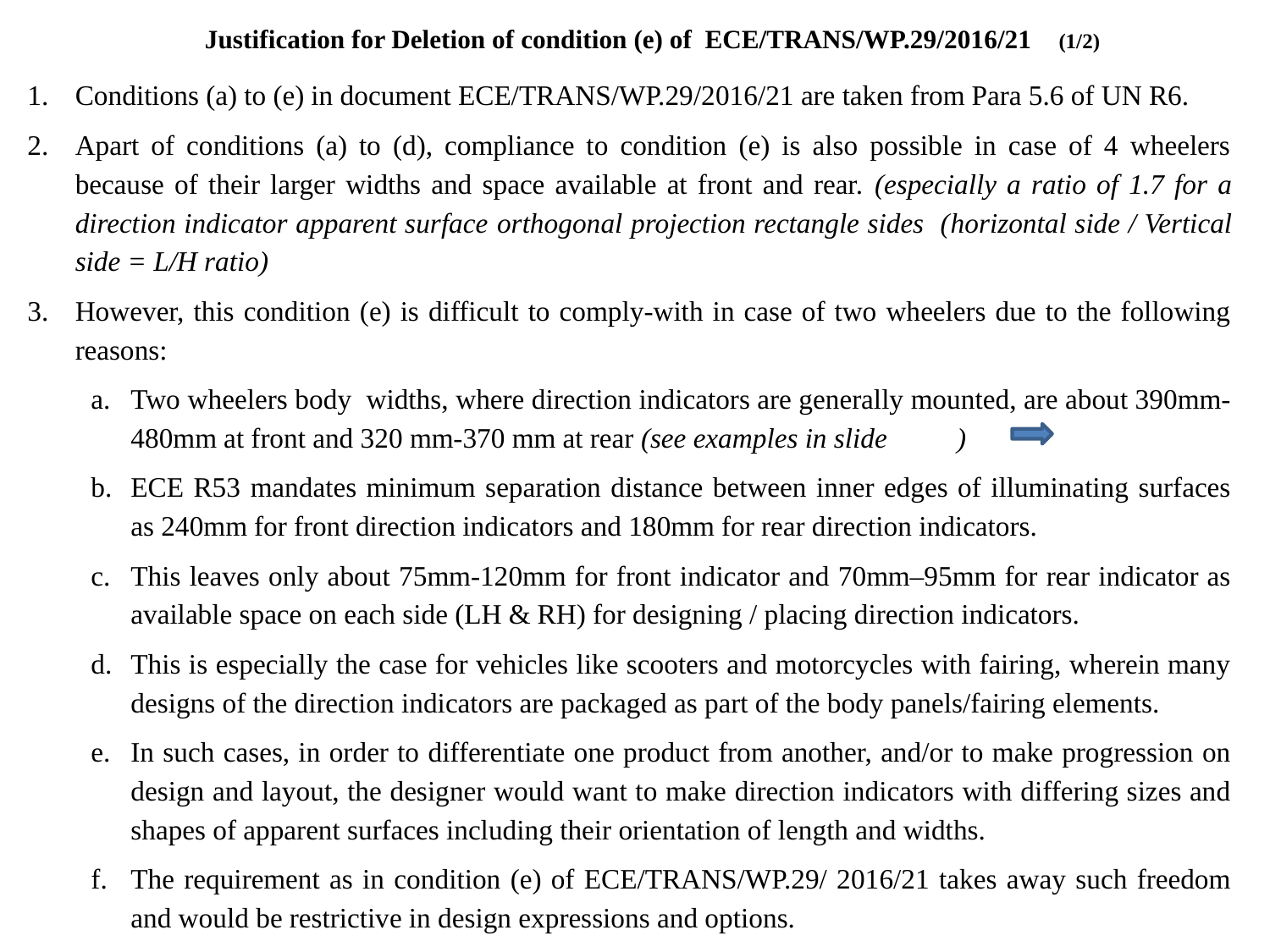

Justification for Deletion of condition (e) of  ECE/TRANS/WP.29/2016/21    (1/2)
Conditions (a) to (e) in document ECE/TRANS/WP.29/2016/21 are taken from Para 5.6 of UN R6.
Apart of conditions (a) to (d), compliance to condition (e) is also possible in case of 4 wheelers because of their larger widths and space available at front and rear. (especially a ratio of 1.7 for a direction indicator apparent surface orthogonal projection rectangle sides  (horizontal side / Vertical side = L/H ratio)
However, this condition (e) is difficult to comply-with in case of two wheelers due to the following reasons:
Two wheelers body  widths, where direction indicators are generally mounted, are about 390mm-480mm at front and 320 mm-370 mm at rear (see examples in slide          )
ECE R53 mandates minimum separation distance between inner edges of illuminating surfaces as 240mm for front direction indicators and 180mm for rear direction indicators.
This leaves only about 75mm-120mm for front indicator and 70mm–95mm for rear indicator as available space on each side (LH & RH) for designing / placing direction indicators.
This is especially the case for vehicles like scooters and motorcycles with fairing, wherein many designs of the direction indicators are packaged as part of the body panels/fairing elements.
In such cases, in order to differentiate one product from another, and/or to make progression on design and layout, the designer would want to make direction indicators with differing sizes and shapes of apparent surfaces including their orientation of length and widths.
The requirement as in condition (e) of ECE/TRANS/WP.29/ 2016/21 takes away such freedom and would be restrictive in design expressions and options.